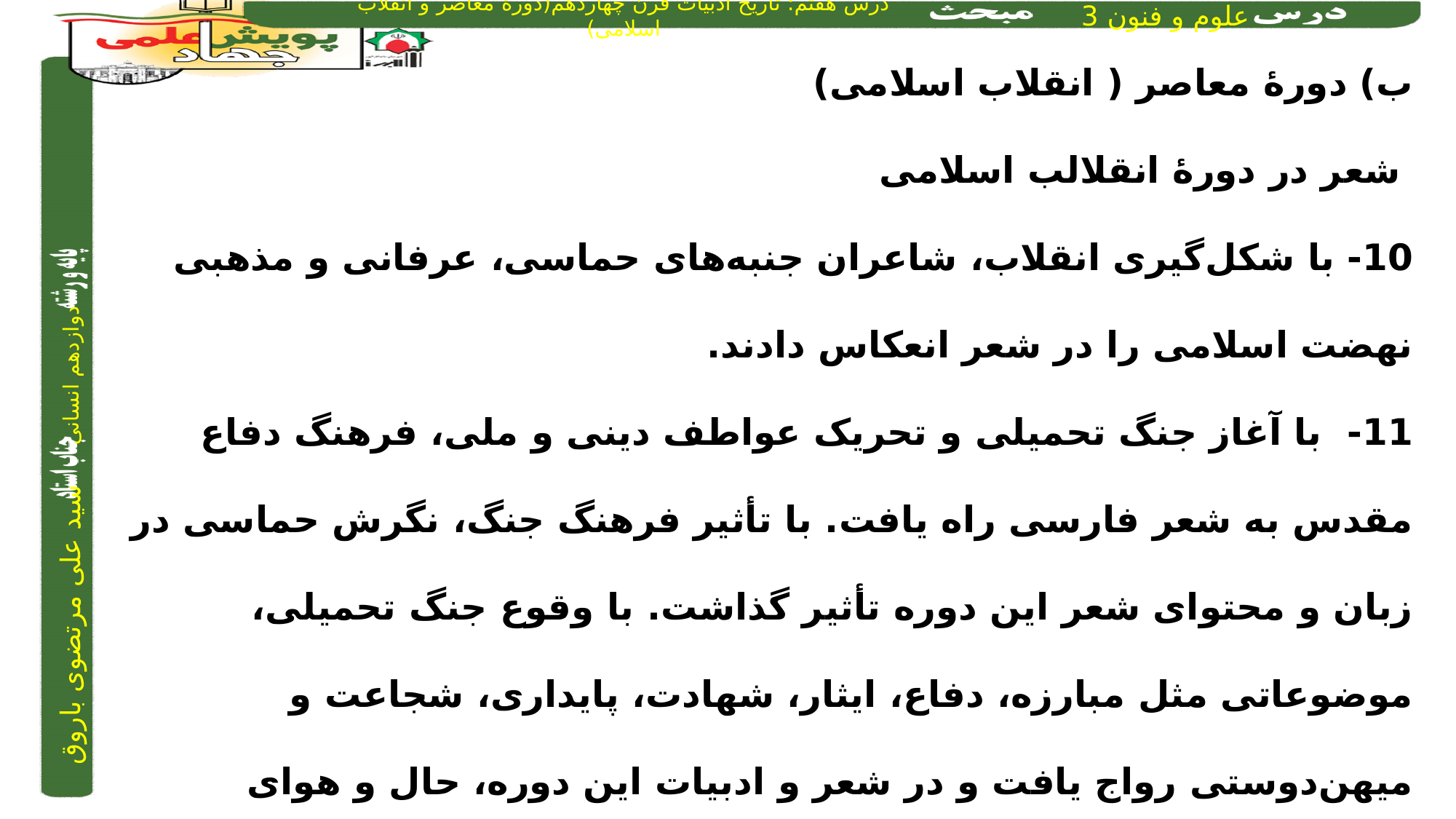

ب) دورۀ معاصر ( انقلاب اسلامی)
 شعر در دورۀ انقلالب اسلامی
10- با شکل‌گیری انقلاب، شاعران جنبه‌های حماسی، عرفانی و مذهبی نهضت اسلامی را در شعر انعکاس دادند.
11-  با آغاز جنگ تحمیلی و تحریک عواطف دینی و ملی، فرهنگ دفاع مقدس به شعر فارسی راه یافت. با تأثیر فرهنگ جنگ، نگرش حماسی در زبان و محتوای شعر این دوره تأثیر گذاشت. با وقوع جنگ تحمیلی، موضوعاتی مثل مبارزه، دفاع، ایثار، شهادت، پایداری، شجاعت و میهن‌دوستی رواج یافت و در شعر و ادبیات این دوره، حال و هوای تازه‌ای همراه مضامین ادب معاصر به وجود آمد.